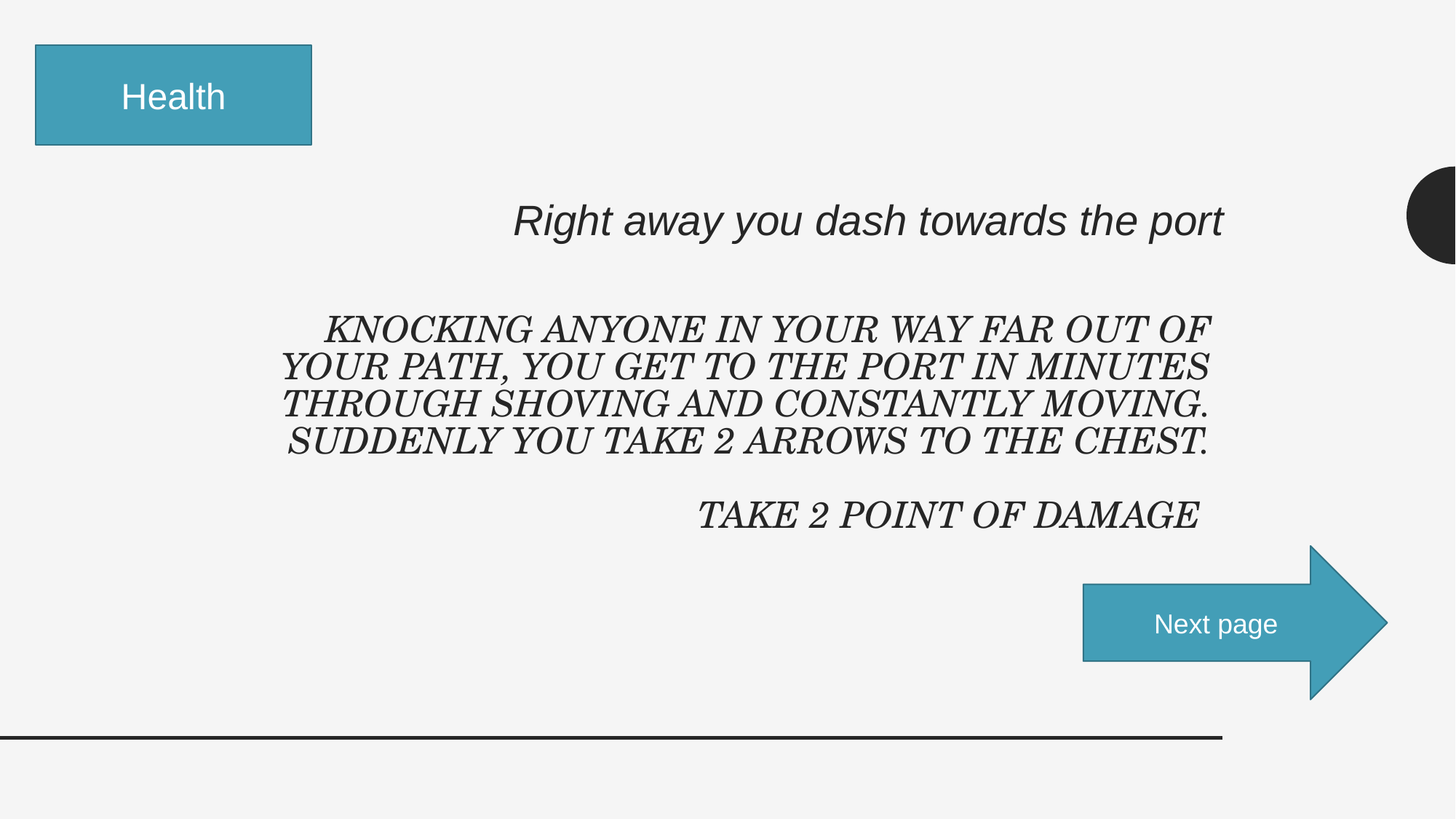

Health
Right away you dash towards the port
# Knocking anyone in your way far out of your path, you get to the port in minutes through shoving and constantly moving. Suddenly you take 2 arrows to the chest. Take 2 point of damage
Next page